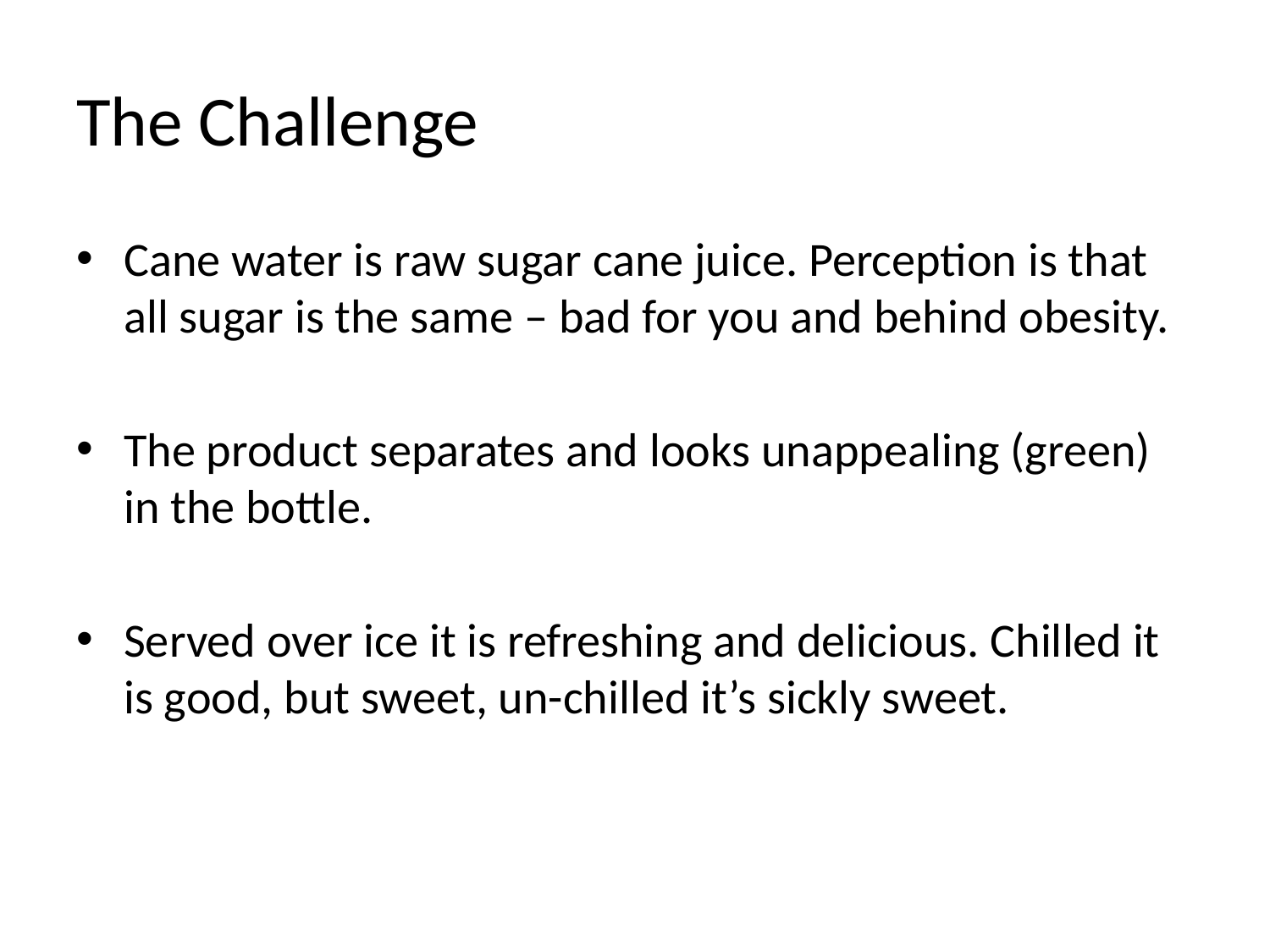

# The Challenge
Cane water is raw sugar cane juice. Perception is that all sugar is the same – bad for you and behind obesity.

The product separates and looks unappealing (green) in the bottle.

Served over ice it is refreshing and delicious. Chilled it is good, but sweet, un-chilled it’s sickly sweet.